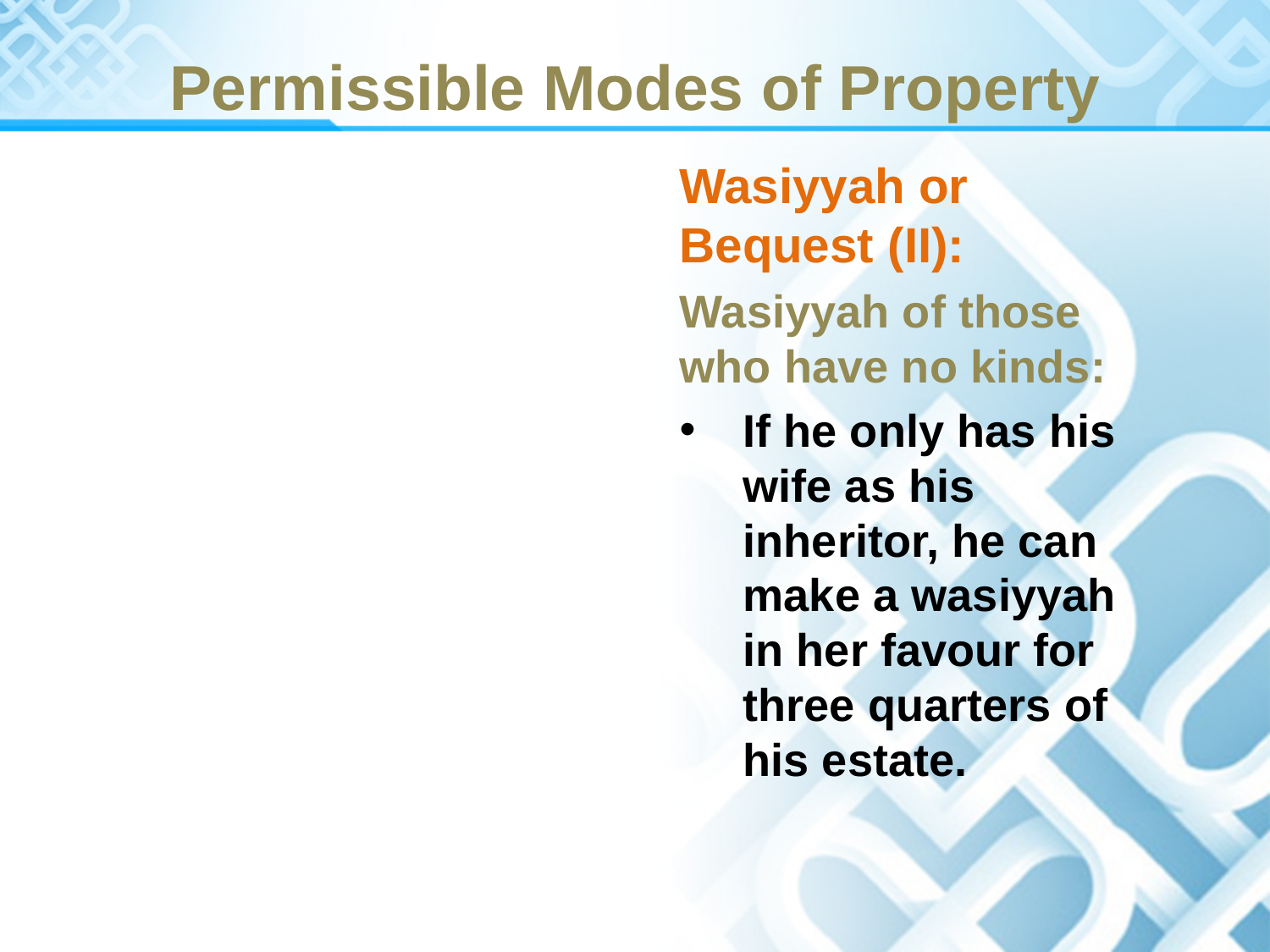

Permissible Modes of Property
Wasiyyah or Bequest (II):
Wasiyyah of those who have no kinds:
If he only has his wife as his inheritor, he can make a wasiyyah in her favour for three quarters of his estate.